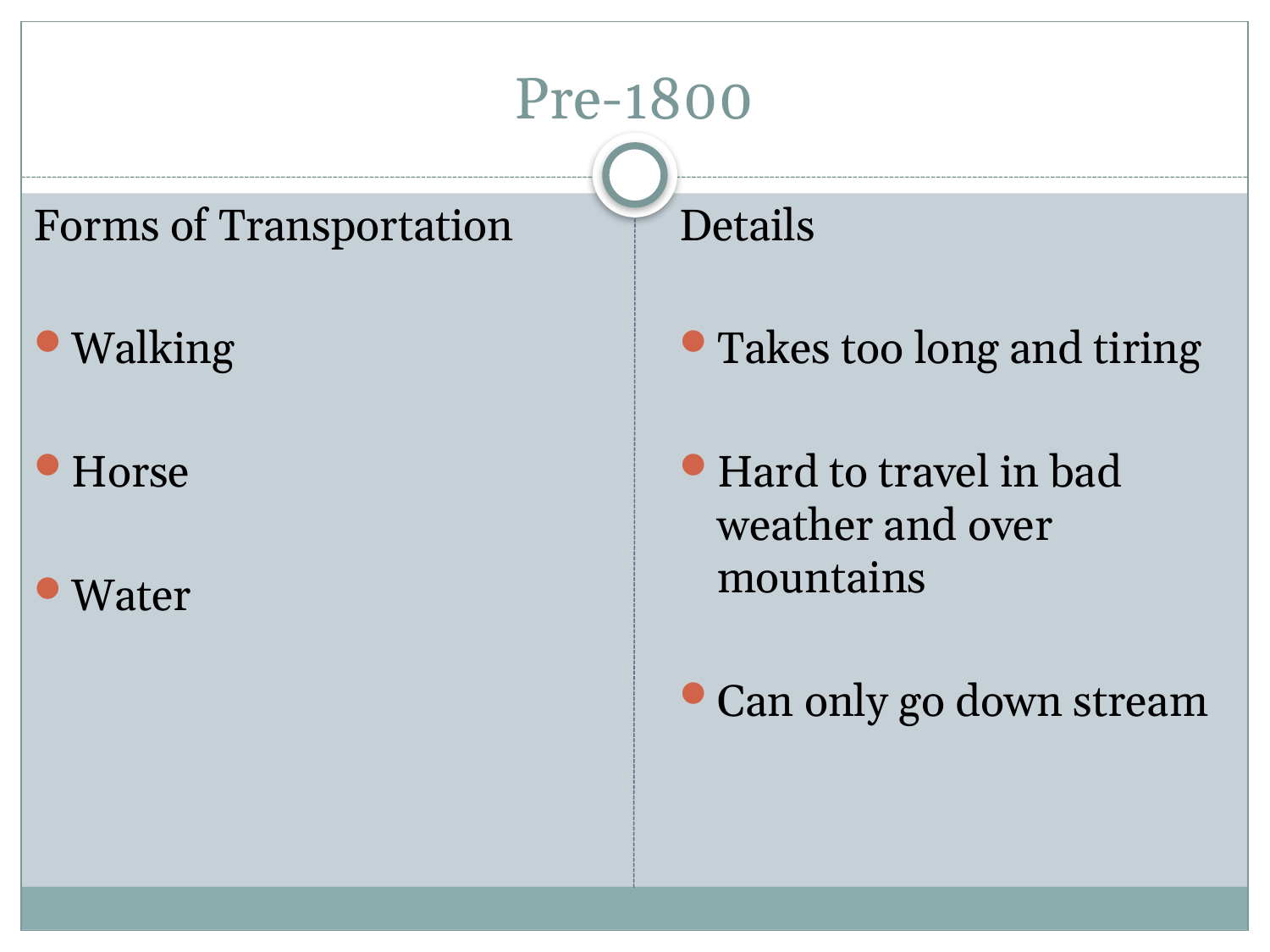

# Pre-1800
Forms of Transportation

Walking

Horse

Water

Details

Takes too long and tiring

Hard to travel in bad weather and over mountains

Can only go down stream